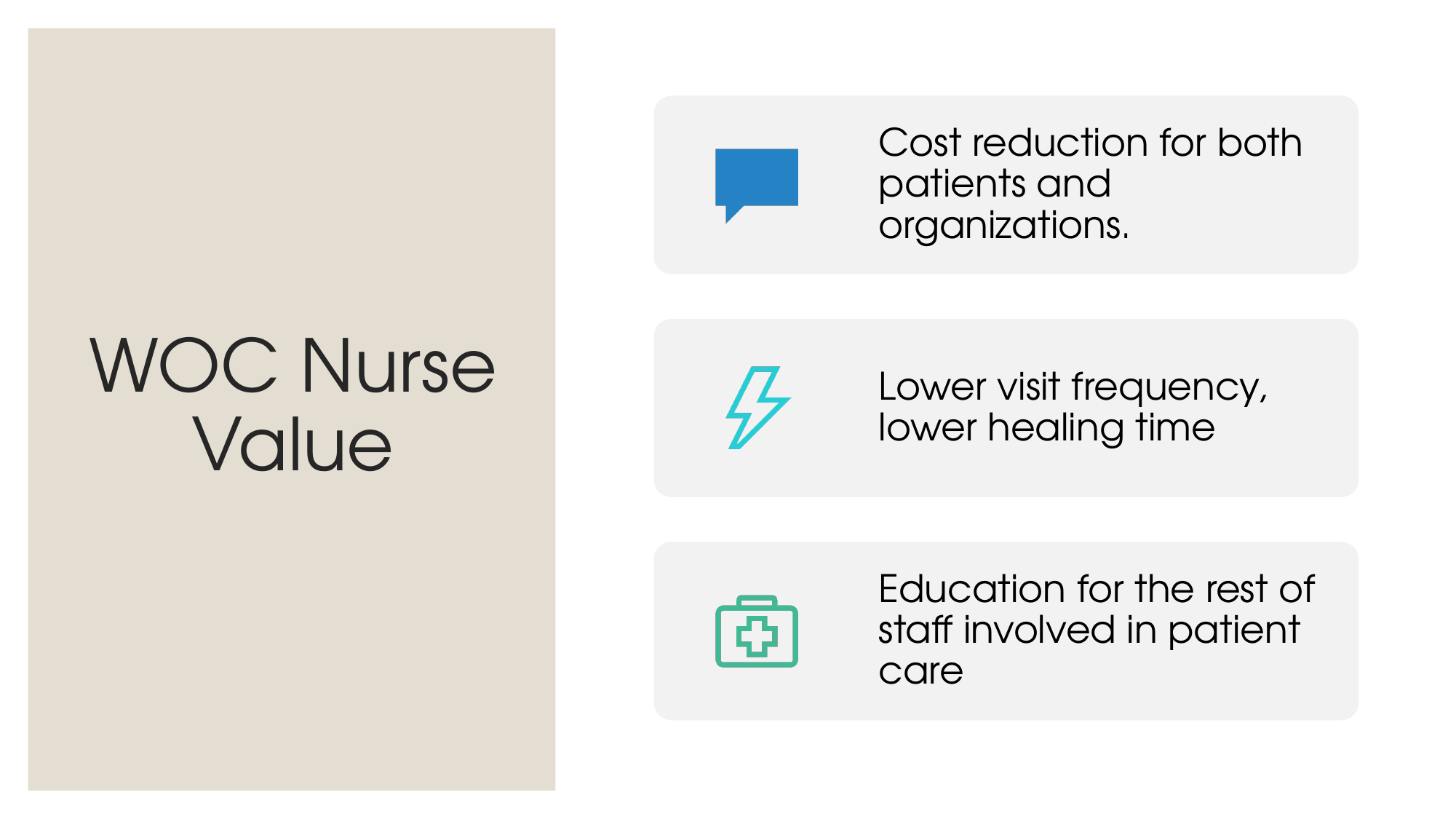

# WOC Nurse Value
Cost reduction for both patients and organizations.
Lower visit frequency, lower healing time
Education for the rest of staff involved in patient care